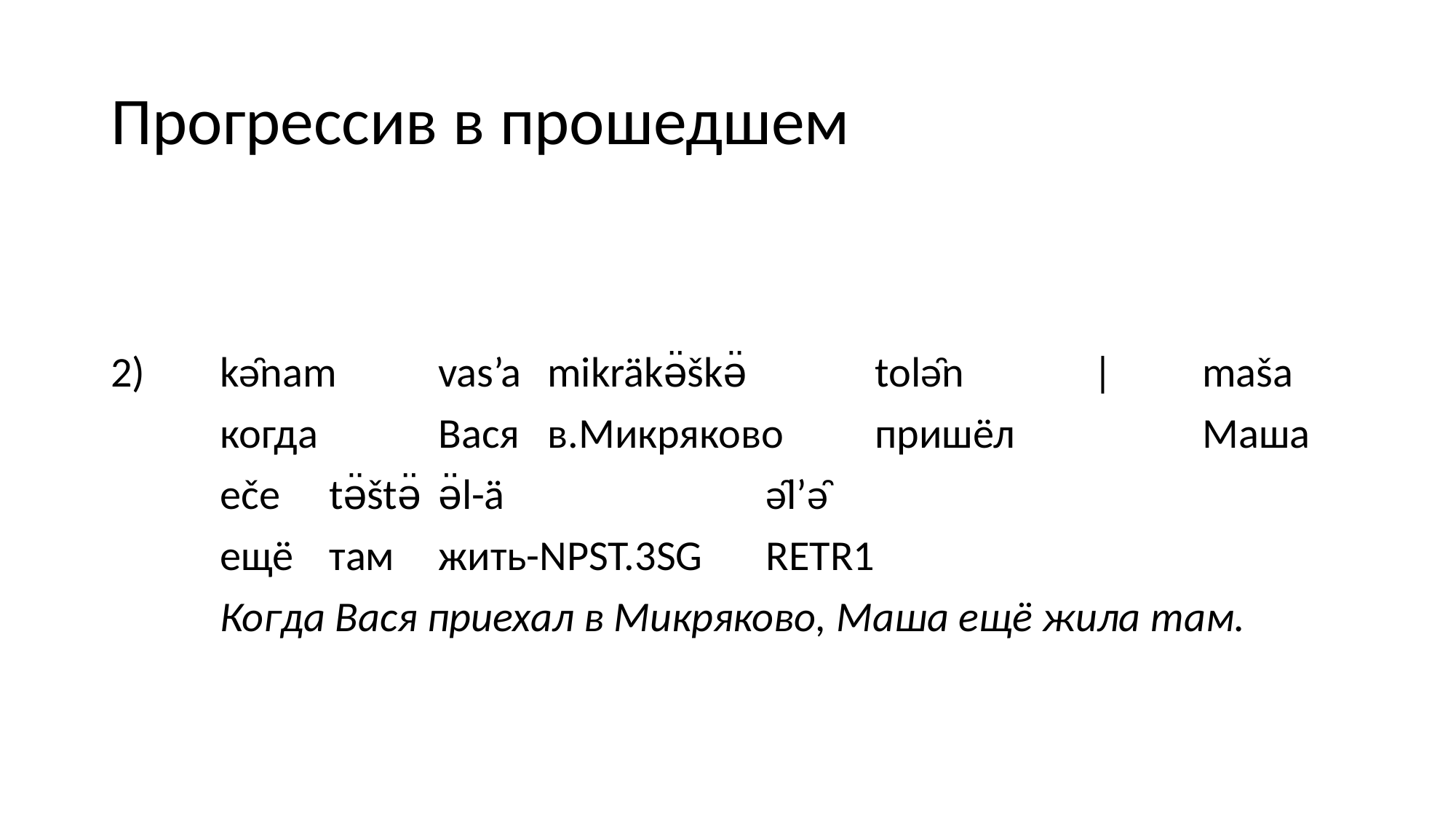

# Прогрессив в прошедшем

2)	kə̑nam	vas’a	mikräkə̈škə̈		tolə̑n		| 	maša
	когда		Вася	в.Микряково	пришёл		Маша
	eče	tə̈štə̈	ə̈l-ä			ə̑l’ə̑
	ещё	там	жить-NPST.3SG	RETR1
	Когда Вася приехал в Микряково, Маша ещё жила там.